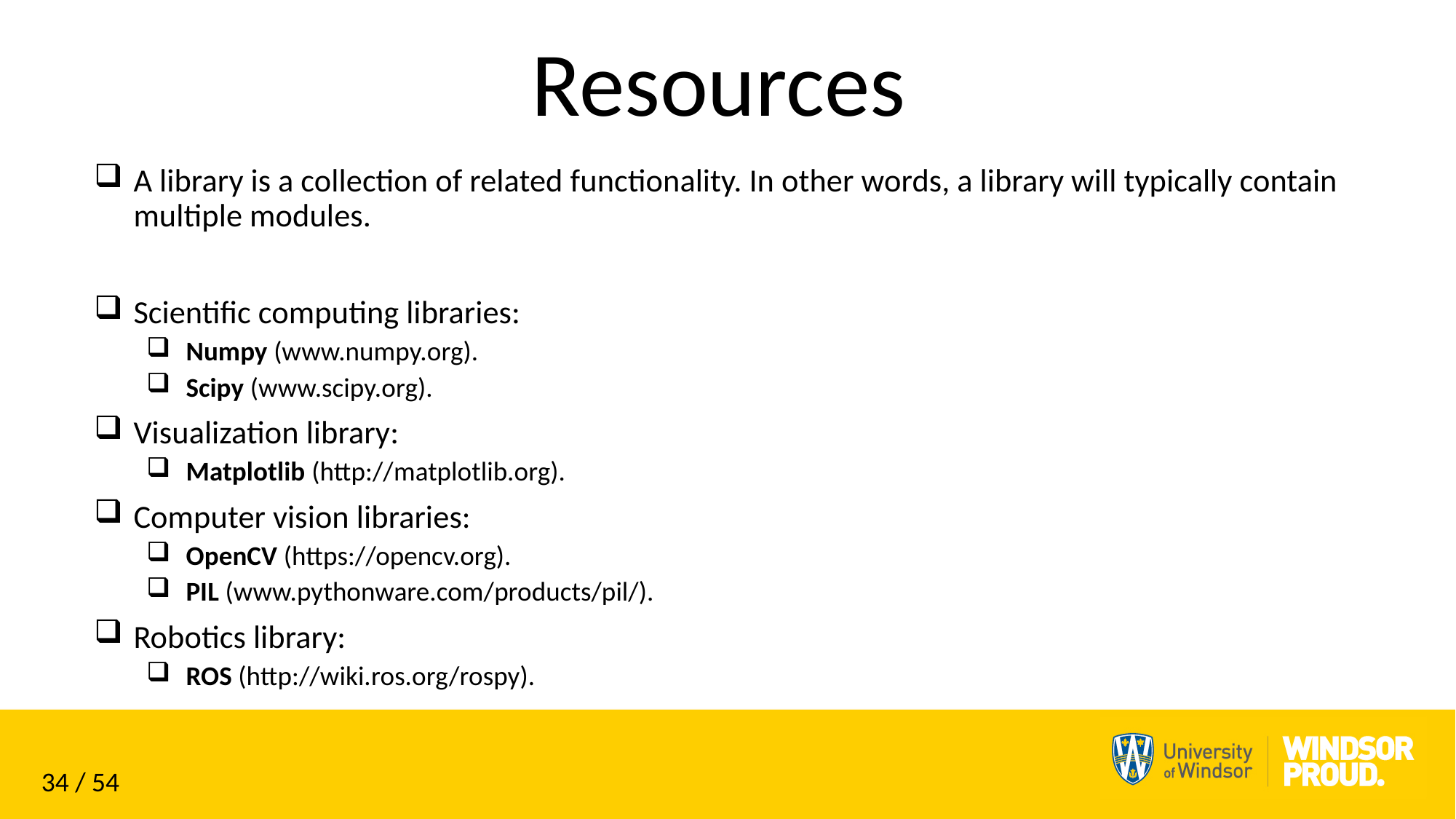

# Resources
A library is a collection of related functionality. In other words, a library will typically contain multiple modules.

Scientific computing libraries:
Numpy (www.numpy.org).
Scipy (www.scipy.org).
Visualization library:
Matplotlib (http://matplotlib.org).
Computer vision libraries:
OpenCV (https://opencv.org).
PIL (www.pythonware.com/products/pil/).
Robotics library:
ROS (http://wiki.ros.org/rospy).

34